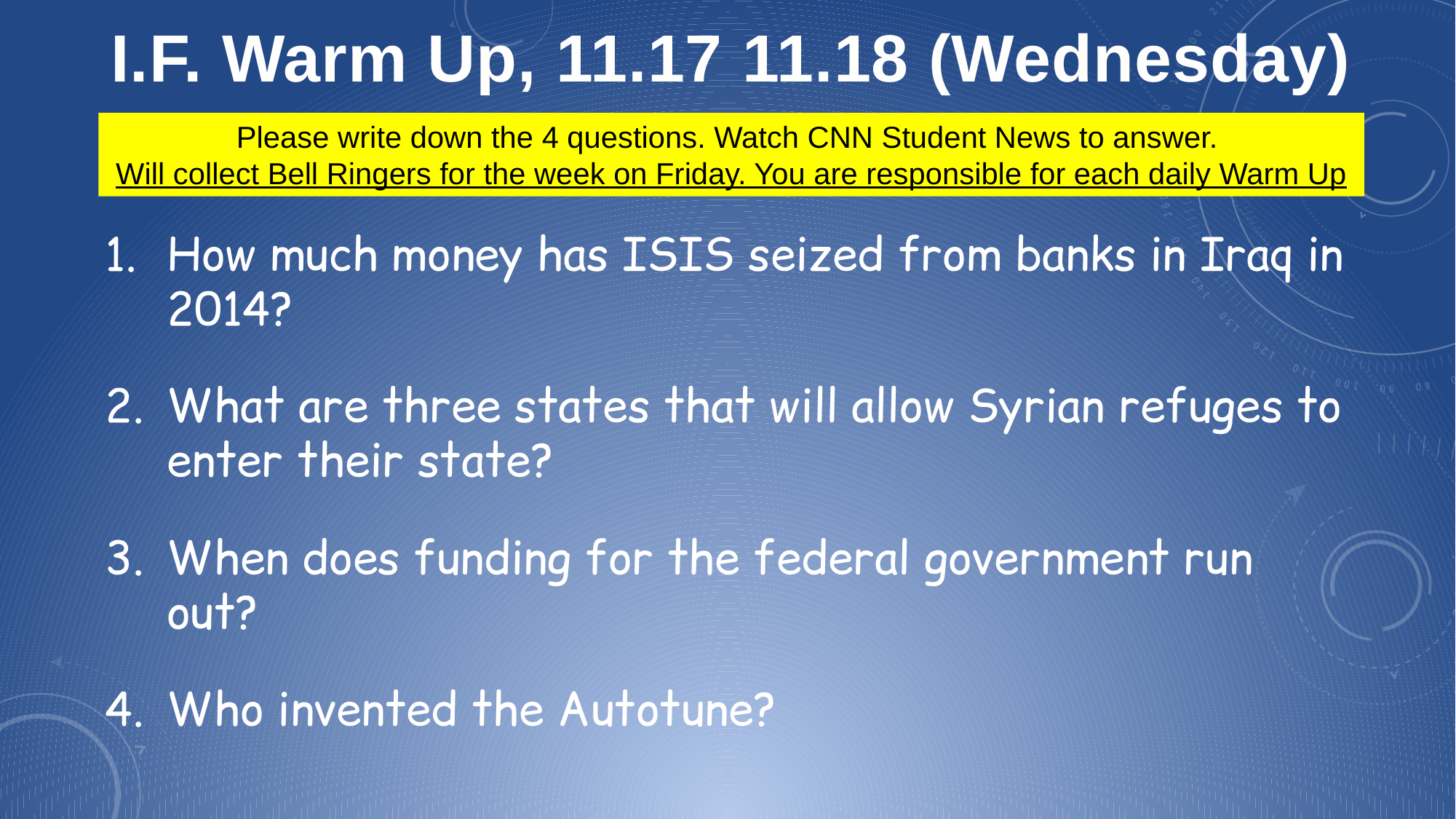

I.F. Warm Up, 11.17 11.18 (Wednesday)
Please write down the 4 questions. Watch CNN Student News to answer.
Will collect Bell Ringers for the week on Friday. You are responsible for each daily Warm Up
How much money has ISIS seized from banks in Iraq in 2014?
What are three states that will allow Syrian refuges to enter their state?
When does funding for the federal government run out?
Who invented the Autotune?